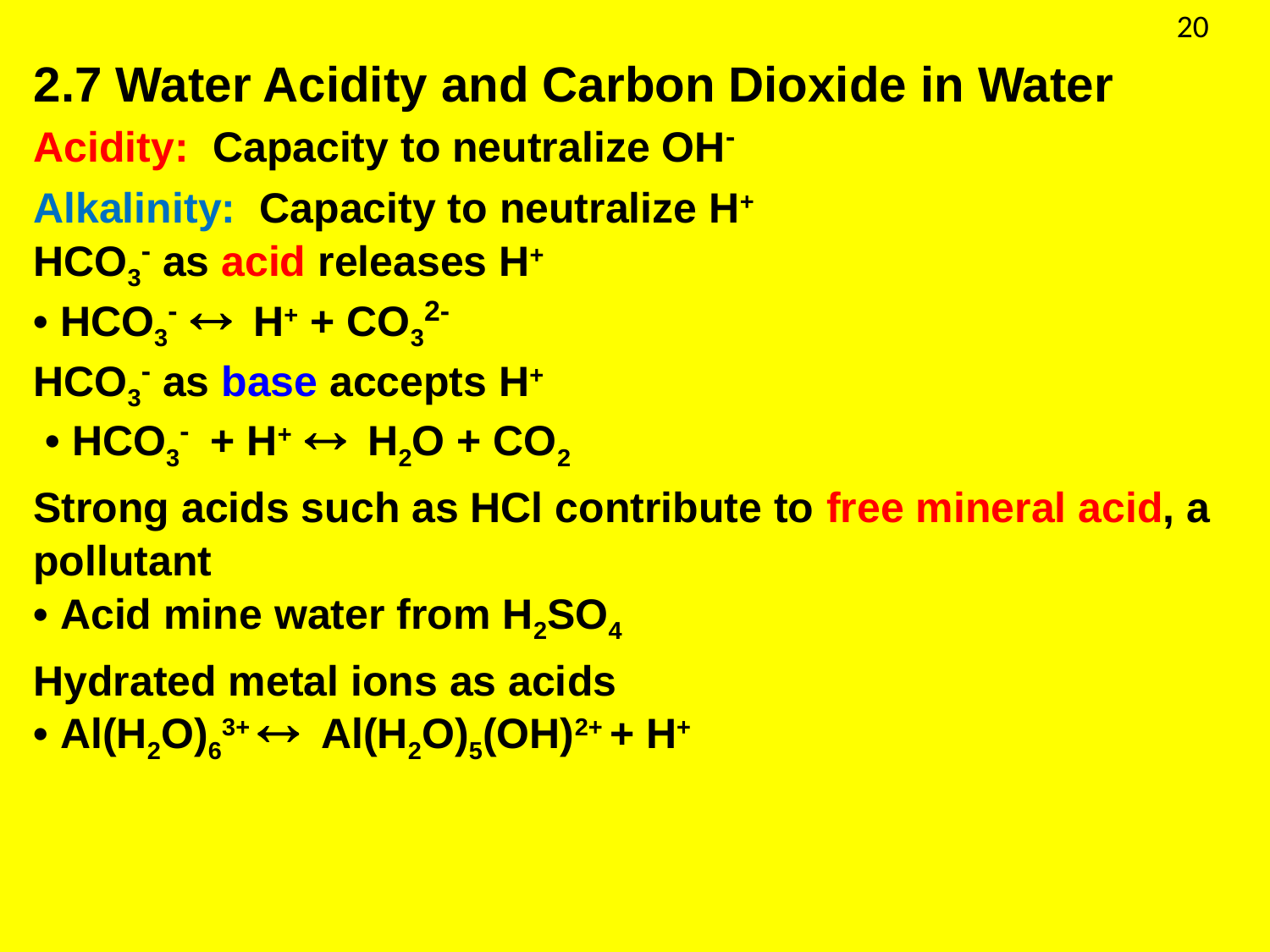

20
2.7 Water Acidity and Carbon Dioxide in Water
Acidity:  Capacity to neutralize OH-
Alkalinity:  Capacity to neutralize H+
HCO3- as acid releases H+
• HCO3- ↔ H+ + CO32-
HCO3- as base accepts H+
 • HCO3- + H+ ↔ H2O + CO2
Strong acids such as HCl contribute to free mineral acid, a pollutant
• Acid mine water from H2SO4
Hydrated metal ions as acids
• Al(H2O)63+ ↔ Al(H2O)5(OH)2+ + H+